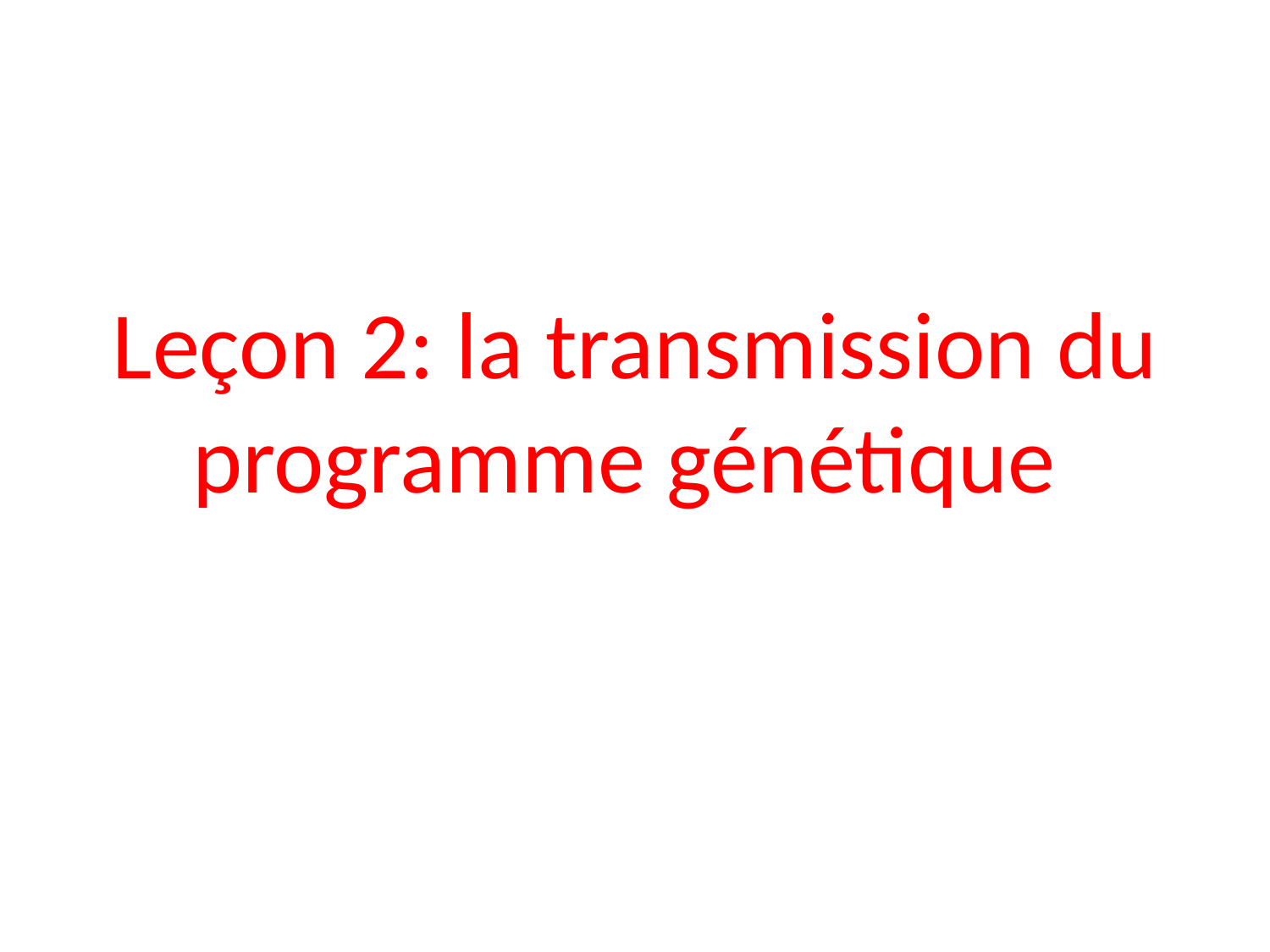

# Leçon 2: la transmission du programme génétique